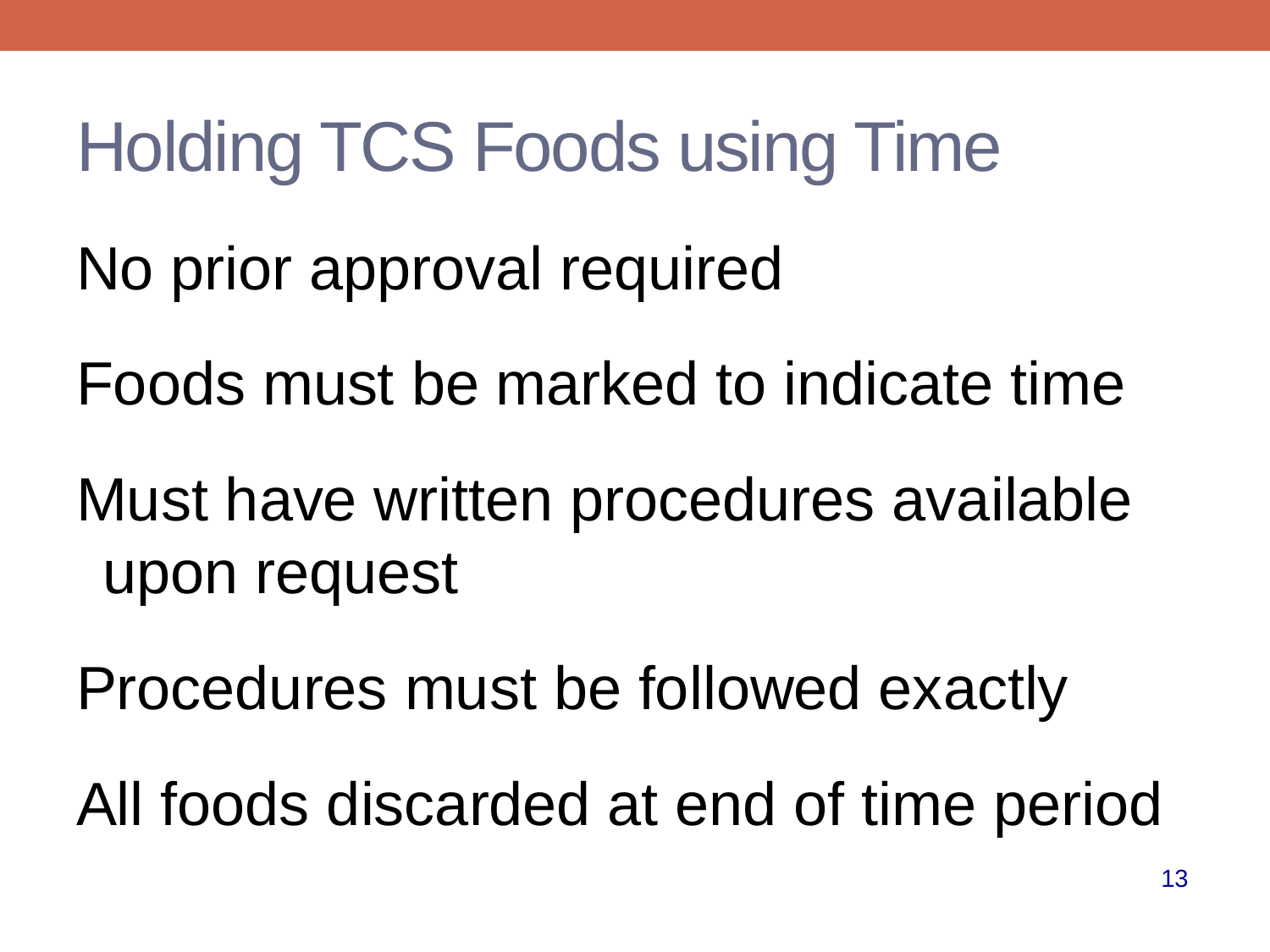

# Holding TCS Foods using Time
No prior approval required
Foods must be marked to indicate time
Must have written procedures available upon request
Procedures must be followed exactly
All foods discarded at end of time period
13